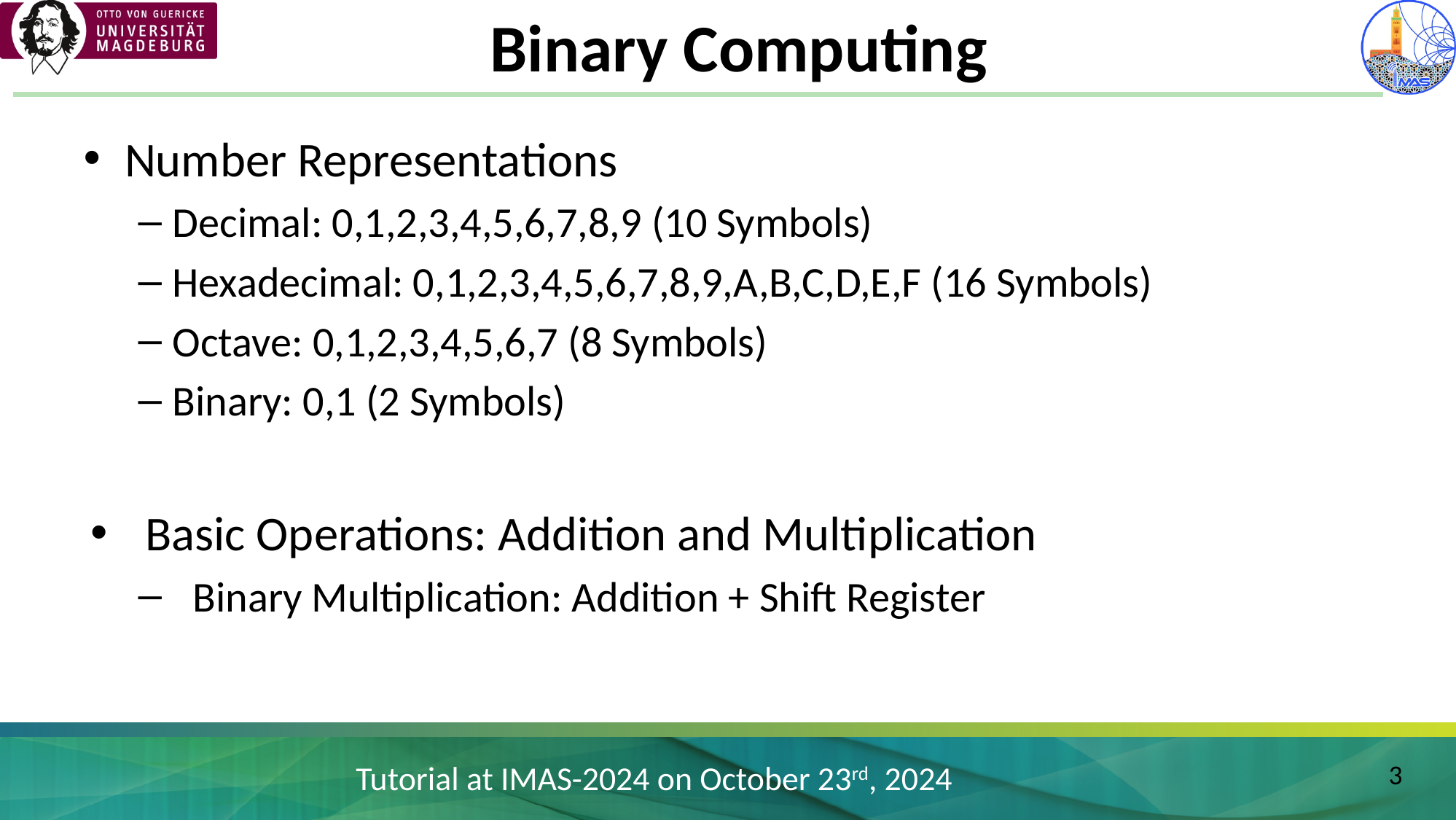

# Binary Computing
Number Representations
Decimal: 0,1,2,3,4,5,6,7,8,9 (10 Symbols)
Hexadecimal: 0,1,2,3,4,5,6,7,8,9,A,B,C,D,E,F (16 Symbols)
Octave: 0,1,2,3,4,5,6,7 (8 Symbols)
Binary: 0,1 (2 Symbols)

Basic Operations: Addition and Multiplication
Binary Multiplication: Addition + Shift Register